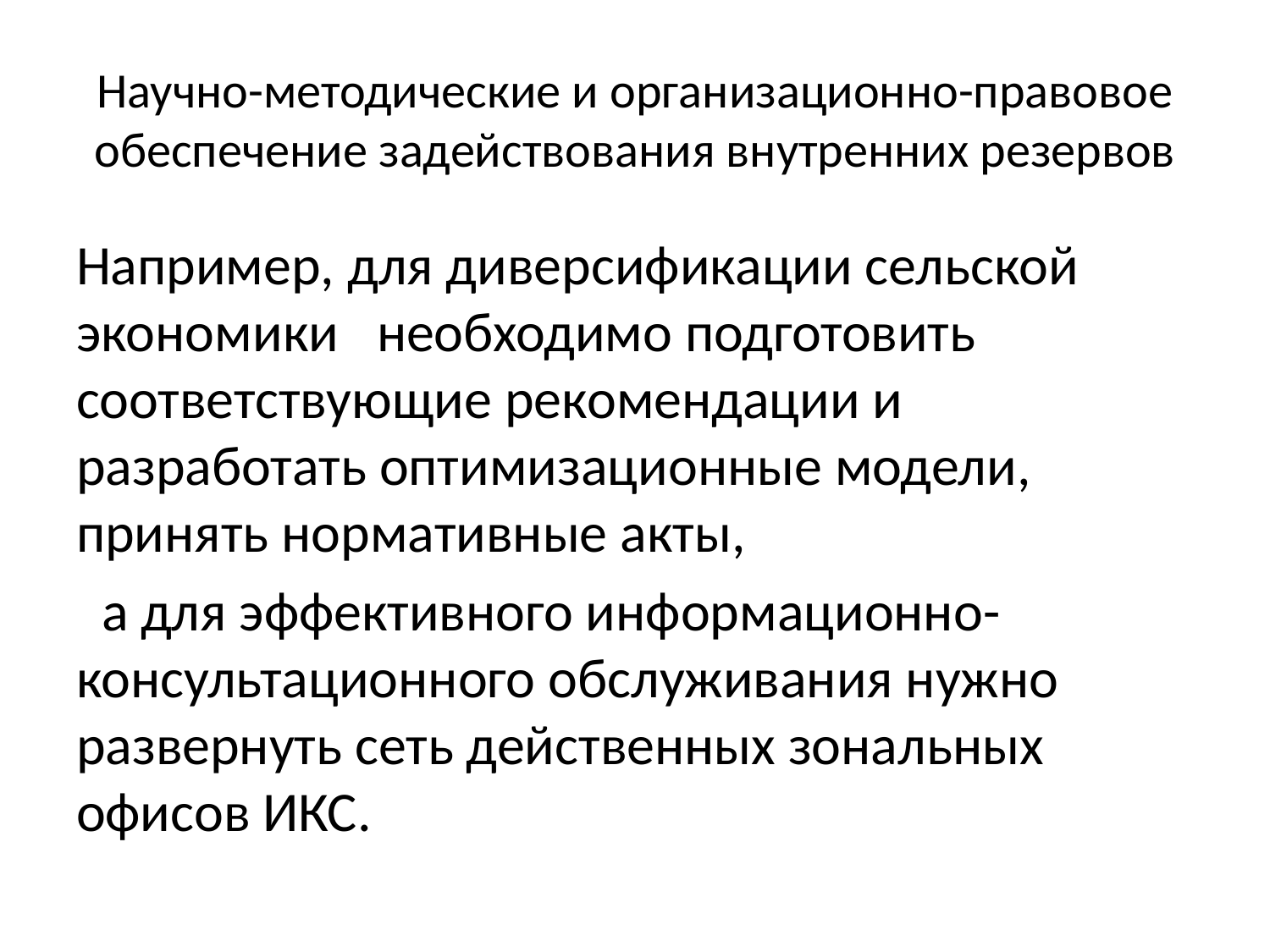

# Научно-методические и организационно-правовое обеспечение задействования внутренних резервов
Например, для диверсификации сельской экономики   необходимо подготовить соответствующие рекомендации и разработать оптимизационные модели, принять нормативные акты,
  а для эффективного информационно-консультационного обслуживания нужно развернуть сеть действенных зональных офисов ИКС.